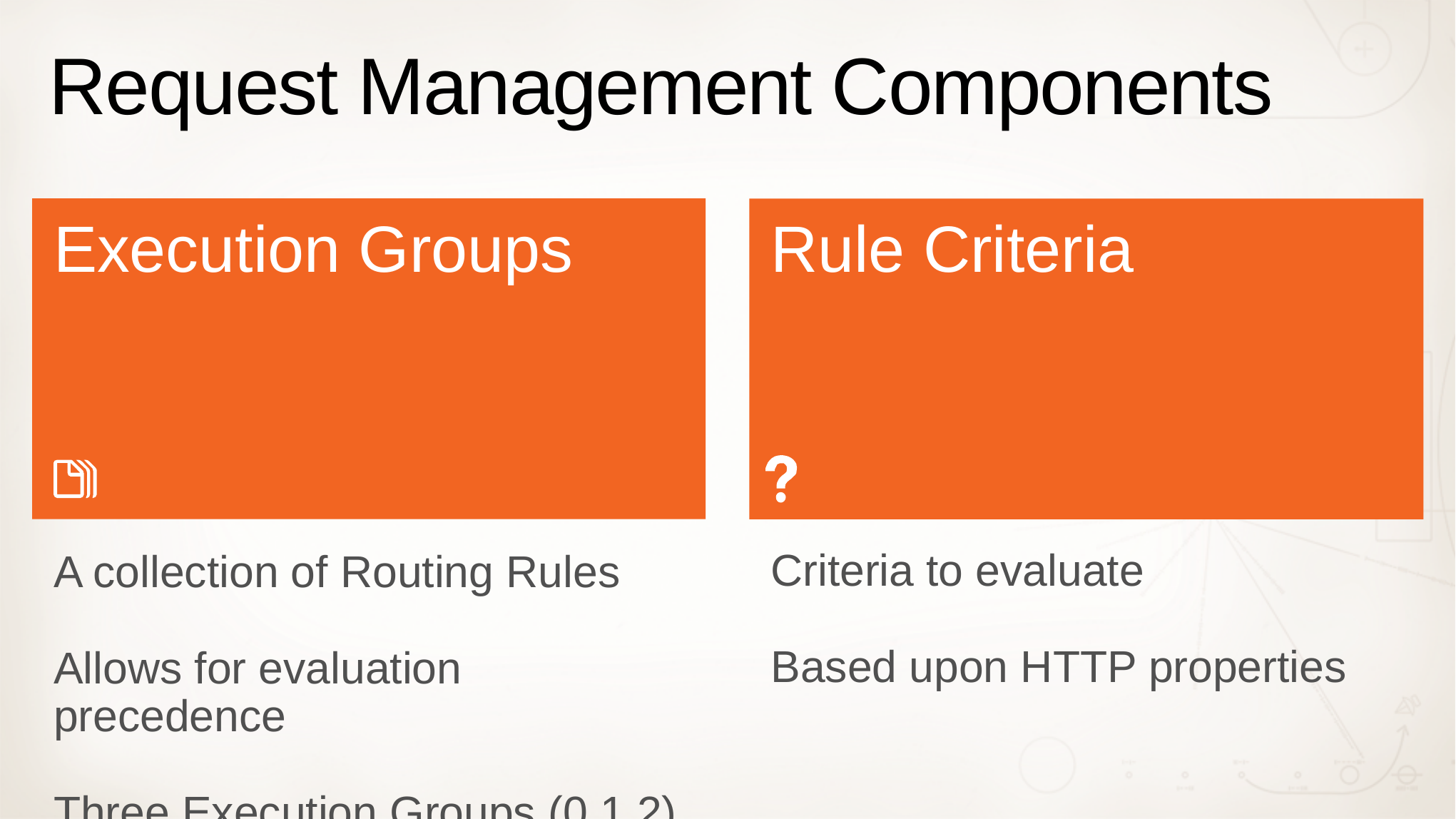

# Request Management Components
Execution Groups
Rule Criteria

Criteria to evaluate

Based upon HTTP properties
A collection of Routing Rules

Allows for evaluation precedence

Three Execution Groups (0,1,2)